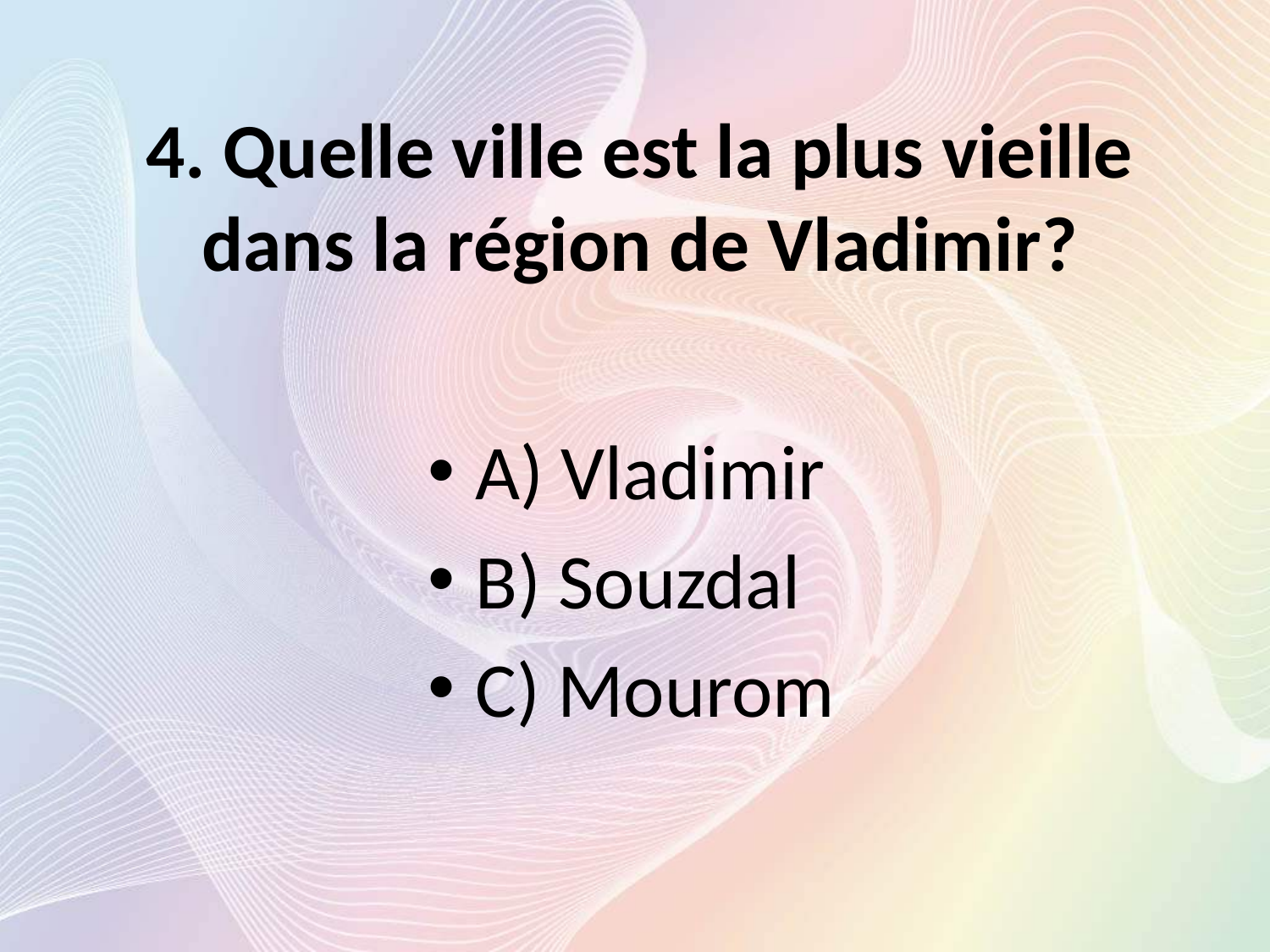

# 4. Quelle ville est la plus vieille dans la région de Vladimir?
A) Vladimir
B) Souzdal
C) Mourom